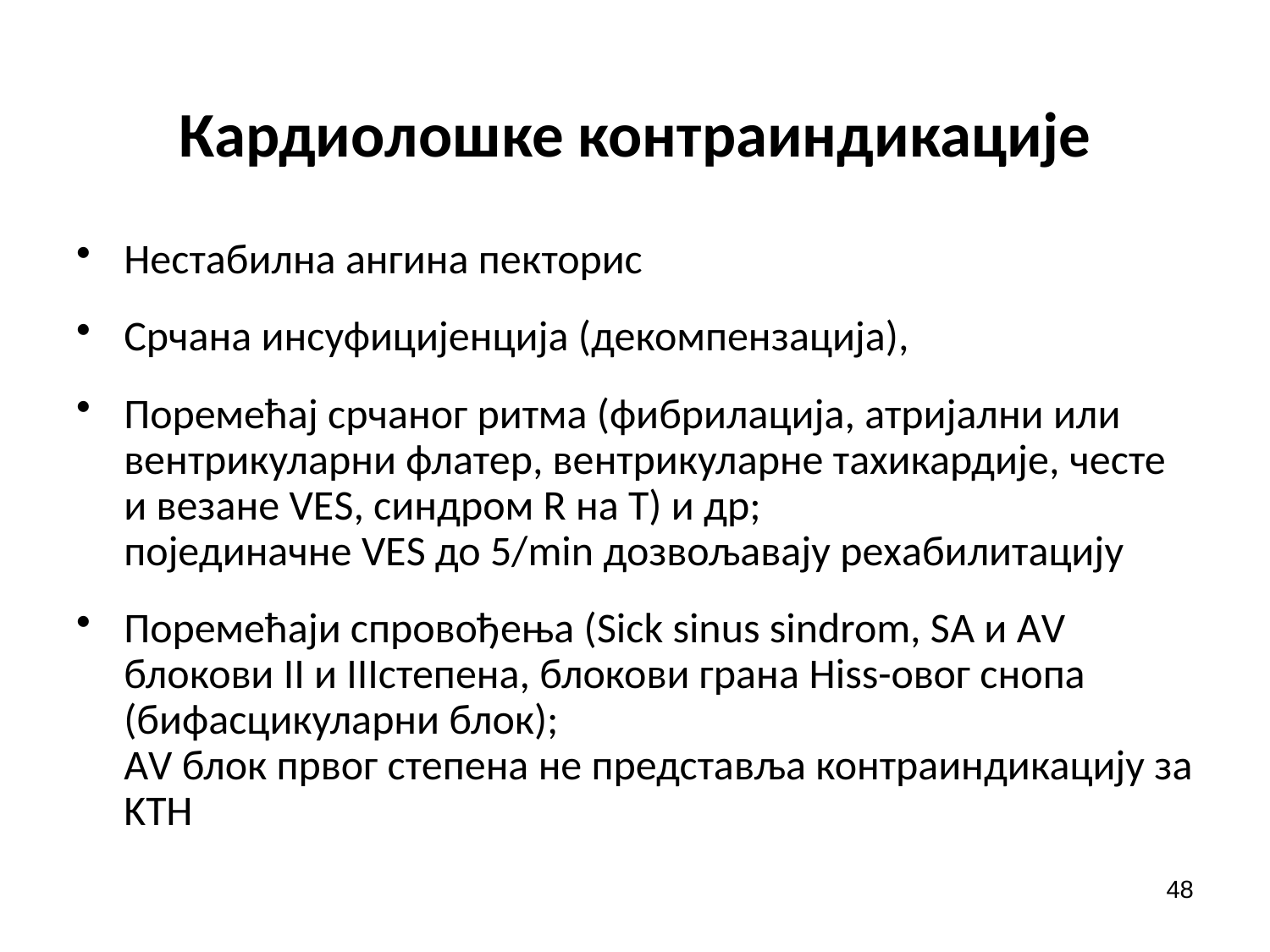

# Кардиолошке контраиндикације
Нестабилна ангина пекторис
Срчана инсуфицијенција (декомпензација),
Поремећај срчаног ритма (фибрилација, атријални или вентрикуларни флатер, вентрикуларне тахикардије, честе и везане VЕS, синдром R на Т) и др;                       појединачне VЕS до 5/min дозвољавају рехабилитацију
Поремећаји спровођења (Sick sinus sindrom, SА и АV блокови II и IIIстепена, блокови грана Hiss-овог снопа (бифасцикуларни блок);                                                               АV блок првог степена не представља контраиндикацију за KTH
48